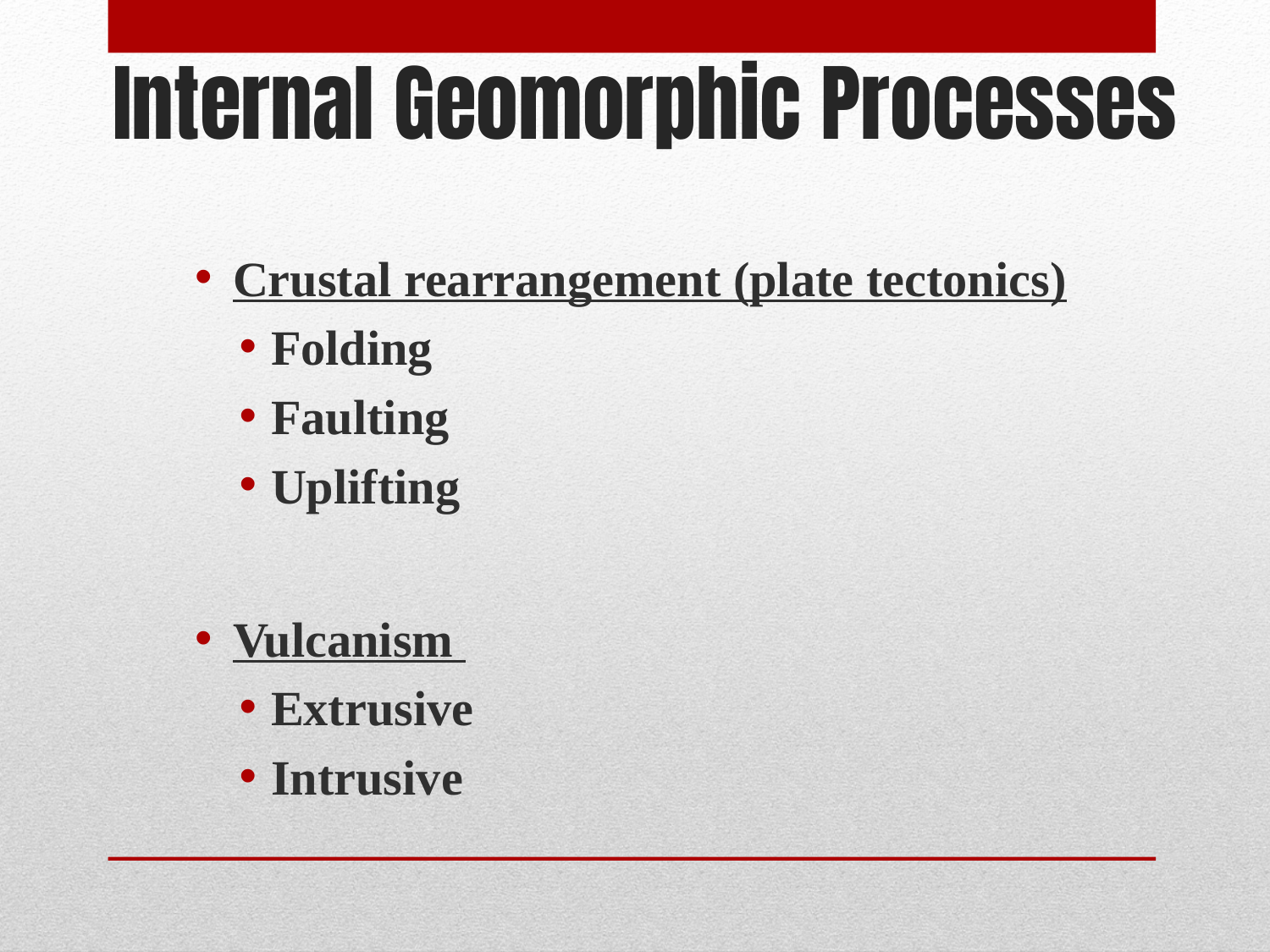

Internal Geomorphic Processes
Crustal rearrangement (plate tectonics)
Folding
Faulting
Uplifting

Vulcanism
Extrusive
Intrusive